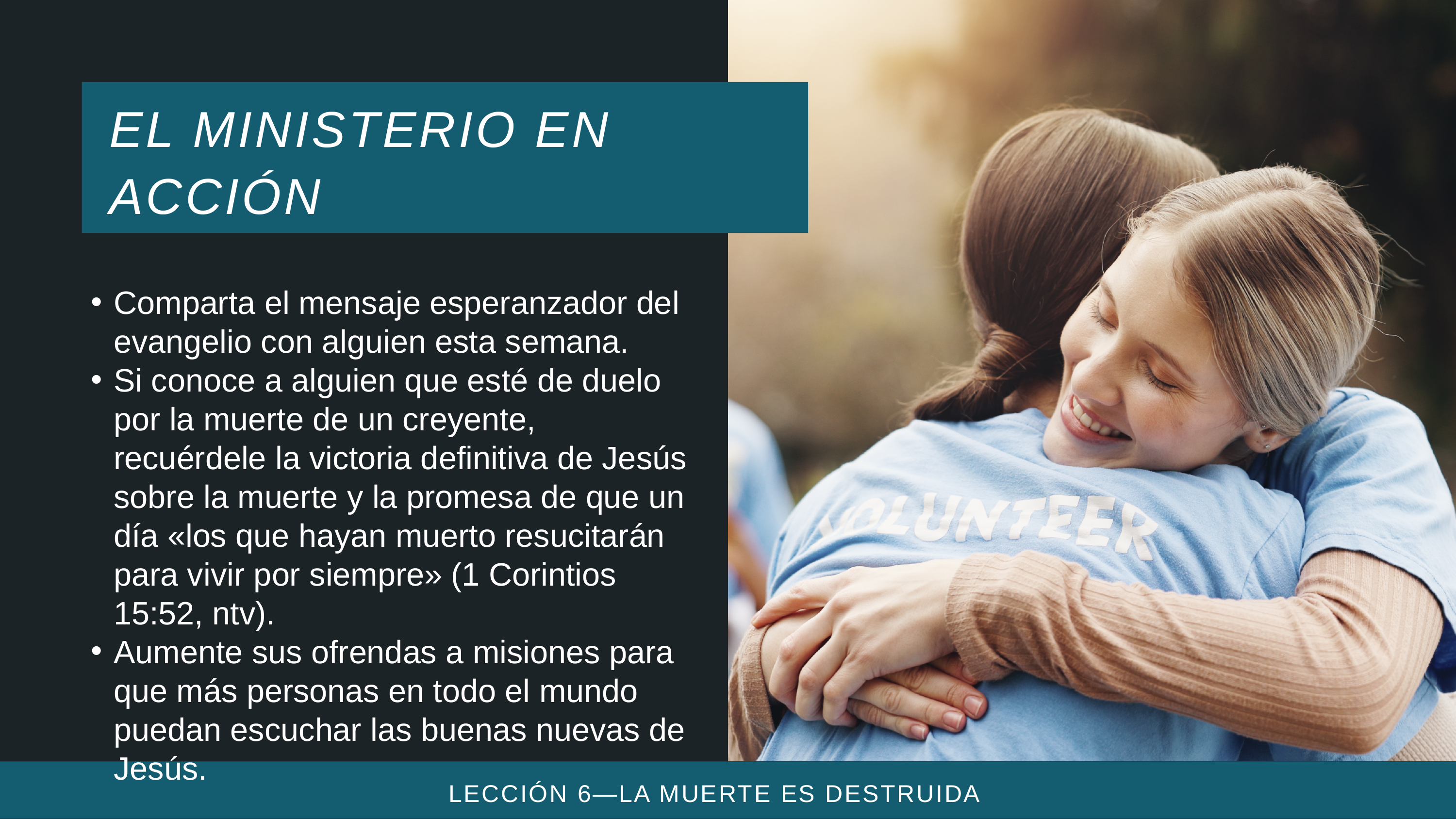

Comparta el mensaje esperanzador del evangelio con alguien esta semana.
Si conoce a alguien que esté de duelo por la muerte de un creyente, recuérdele la victoria definitiva de Jesús sobre la muerte y la promesa de que un día «los que hayan muerto resucitarán para vivir por siempre» (1 Corintios 15:52, ntv).
Aumente sus ofrendas a misiones para que más personas en todo el mundo puedan escuchar las buenas nuevas de Jesús.